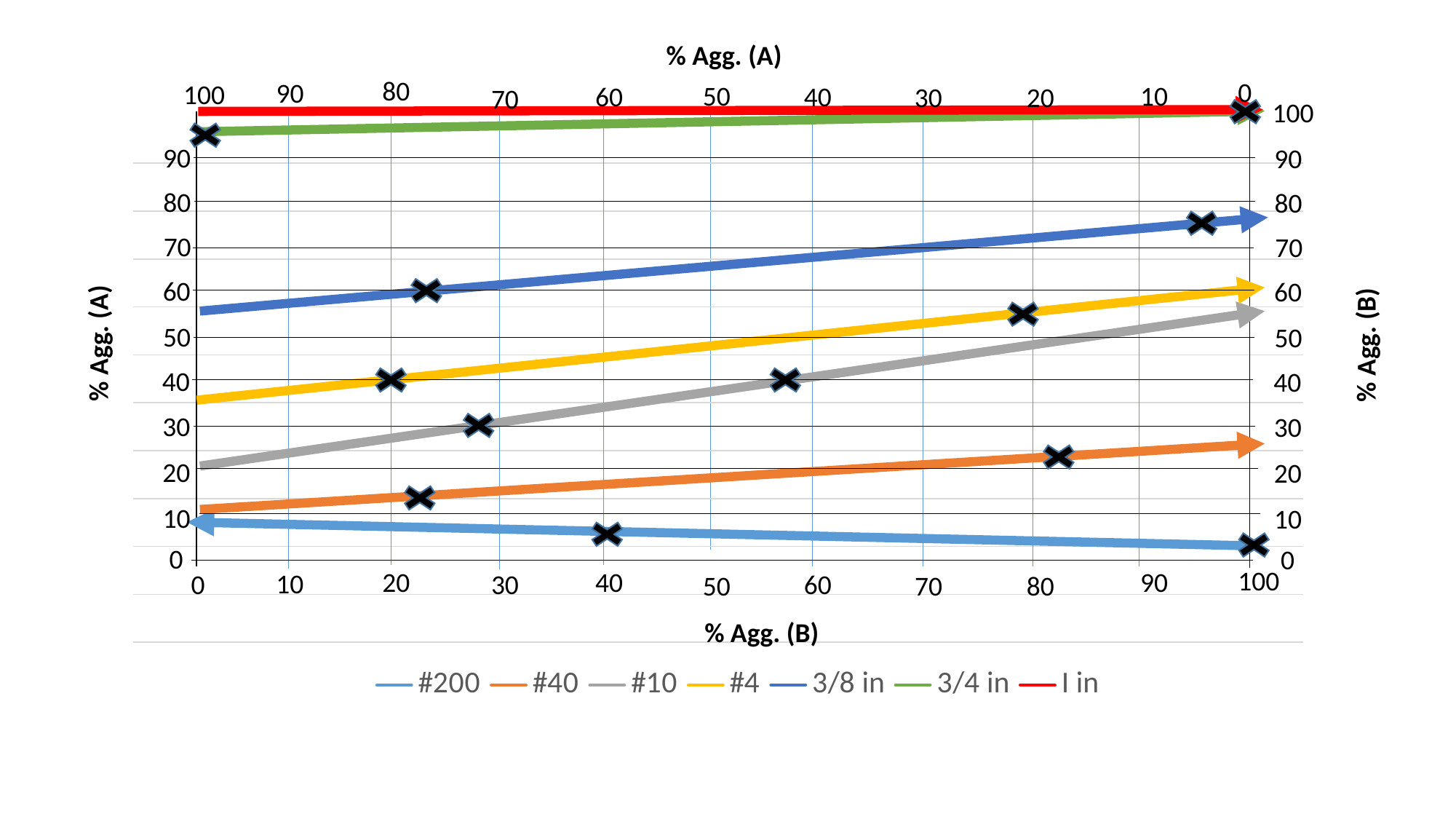

% Agg. (A)
80
0
90
100
10
50
60
40
30
20
70
100

### Chart

| Category |  |  |  |  |  |  |  |
|---|---|---|---|---|---|---|---|
90
90
80
80
70
70
60
60
50
50
40
40
30
30
20
20
10
10
0
0
100
90
20
40
10
30
0
60
50
70
80

% Agg. (A)
% Agg. (B)

% Agg. (B)